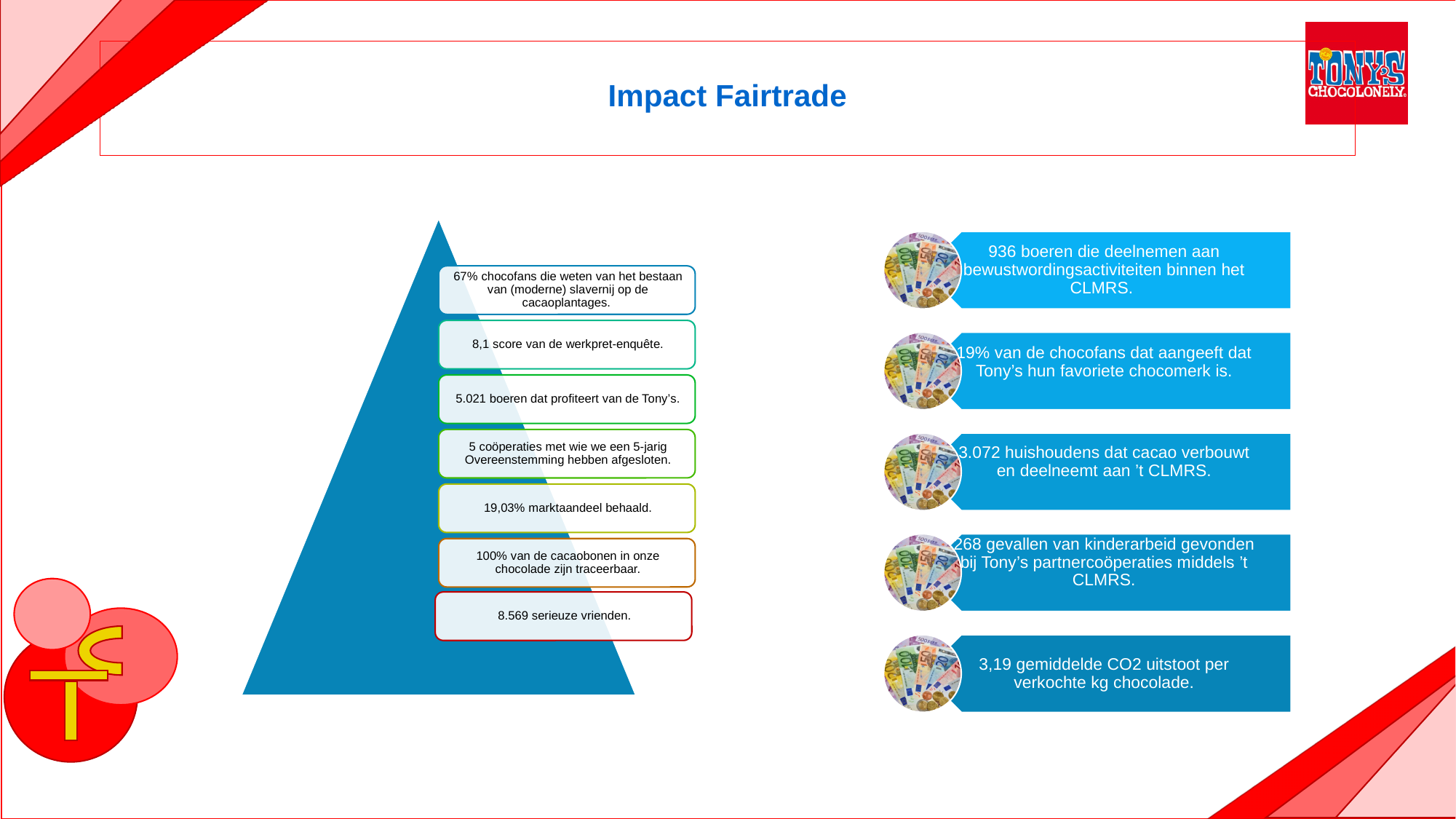

# Impact Fairtrade
67% chocofans die weten van het bestaan van (moderne) slavernij op de cacaoplantages.
8,1 score van de werkpret-enquête.
5.021 boeren dat profiteert van de Tony’s.
5 coöperaties met wie we een 5-jarig Overeenstemming hebben afgesloten.
19,03% marktaandeel behaald.
100% van de cacaobonen in onze chocolade zijn traceerbaar.
8.569 serieuze vrienden.
936 boeren die deelnemen aan bewustwordingsactiviteiten binnen het CLMRS.
19% van de chocofans dat aangeeft dat Tony’s hun favoriete chocomerk is.
3.072 huishoudens dat cacao verbouwt en deelneemt aan ’t CLMRS.
268 gevallen van kinderarbeid gevonden bij Tony’s partnercoöperaties middels ’t CLMRS.
3,19 gemiddelde CO2 uitstoot per verkochte kg chocolade.